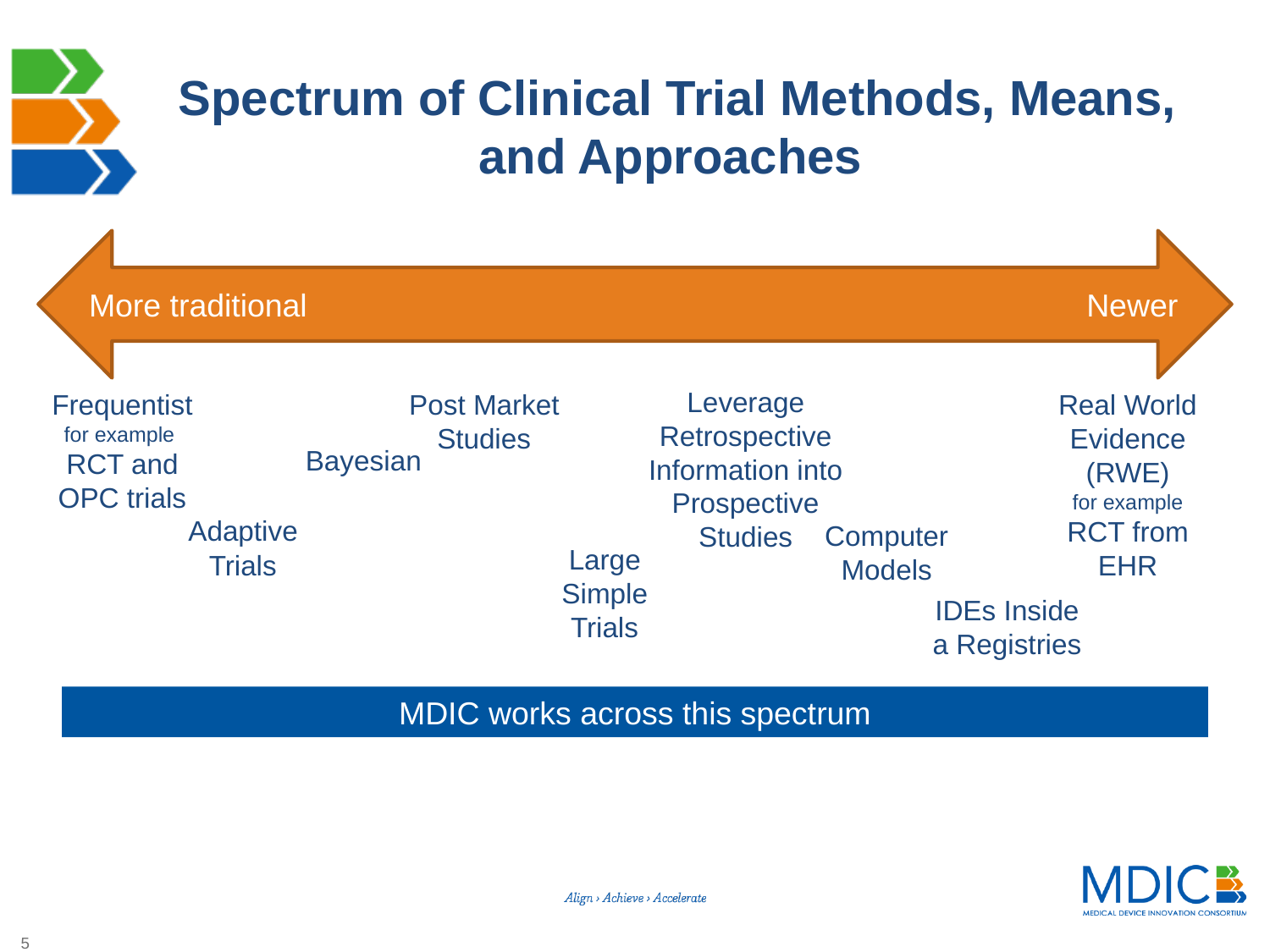

# Spectrum of Clinical Trial Methods, Means, and Approaches
More traditional                                                                                        Newer
Leverage Retrospective Information into Prospective Studies
Frequentist
for example  RCT and OPC trials
Post Market Studies
Real World Evidence
(RWE)
for example
RCT from EHR
Bayesian
Adaptive Trials
Computer Models
Large Simple Trials
IDEs Inside a Registries
MDIC works across this spectrum